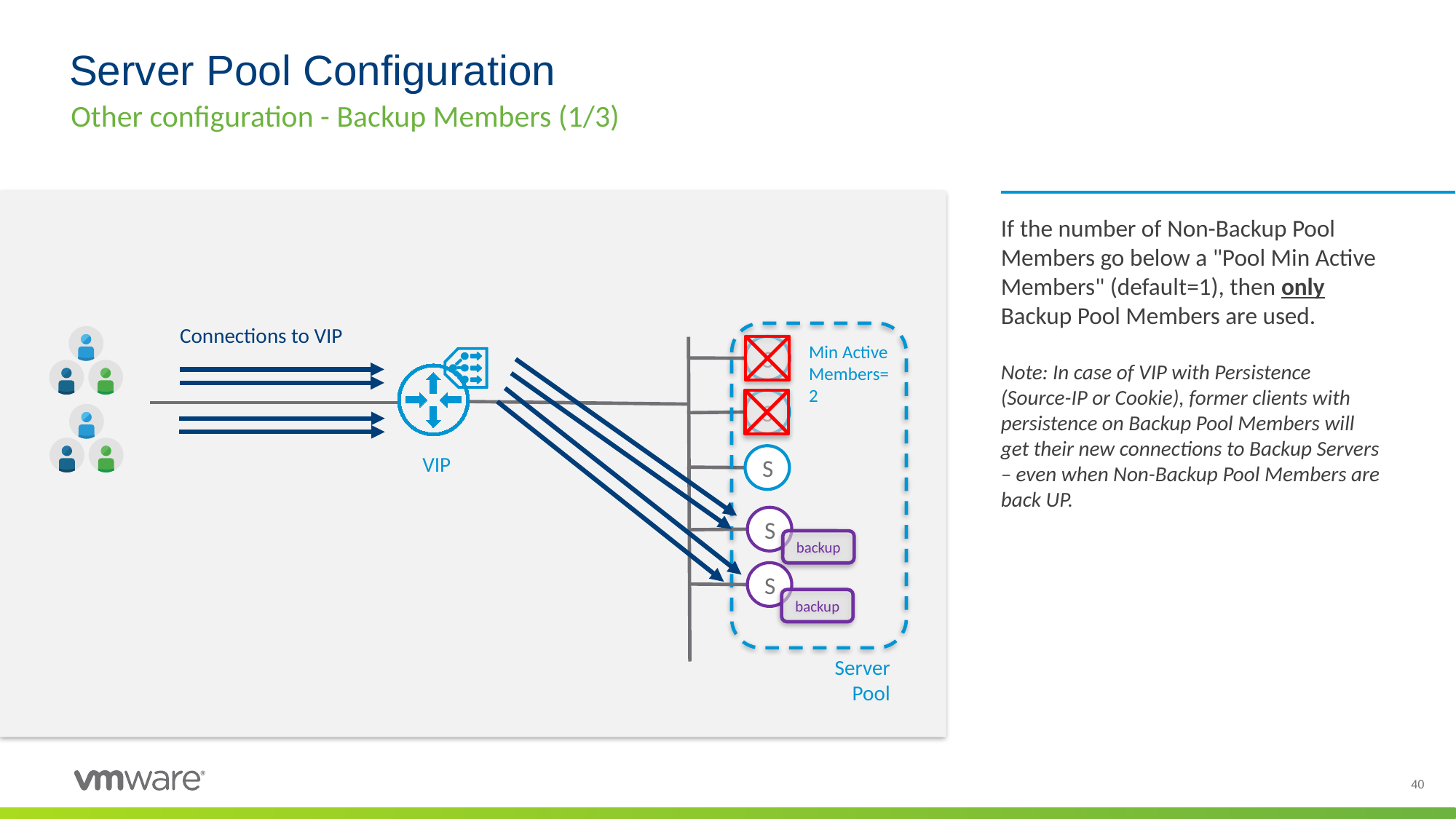

# Server Pool Configuration
Other configuration - Backup Members (1/3)
If the number of Non-Backup Pool Members go below a "Pool Min Active Members" (default=1), then only Backup Pool Members are used.

Note: In case of VIP with Persistence (Source-IP or Cookie), former clients with persistence on Backup Pool Members will get their new connections to Backup Servers – even when Non-Backup Pool Members are back UP.

Connections to VIP

Min Active Members= 2
S

S

VIP
S
S
backup
S
backup
Server Pool